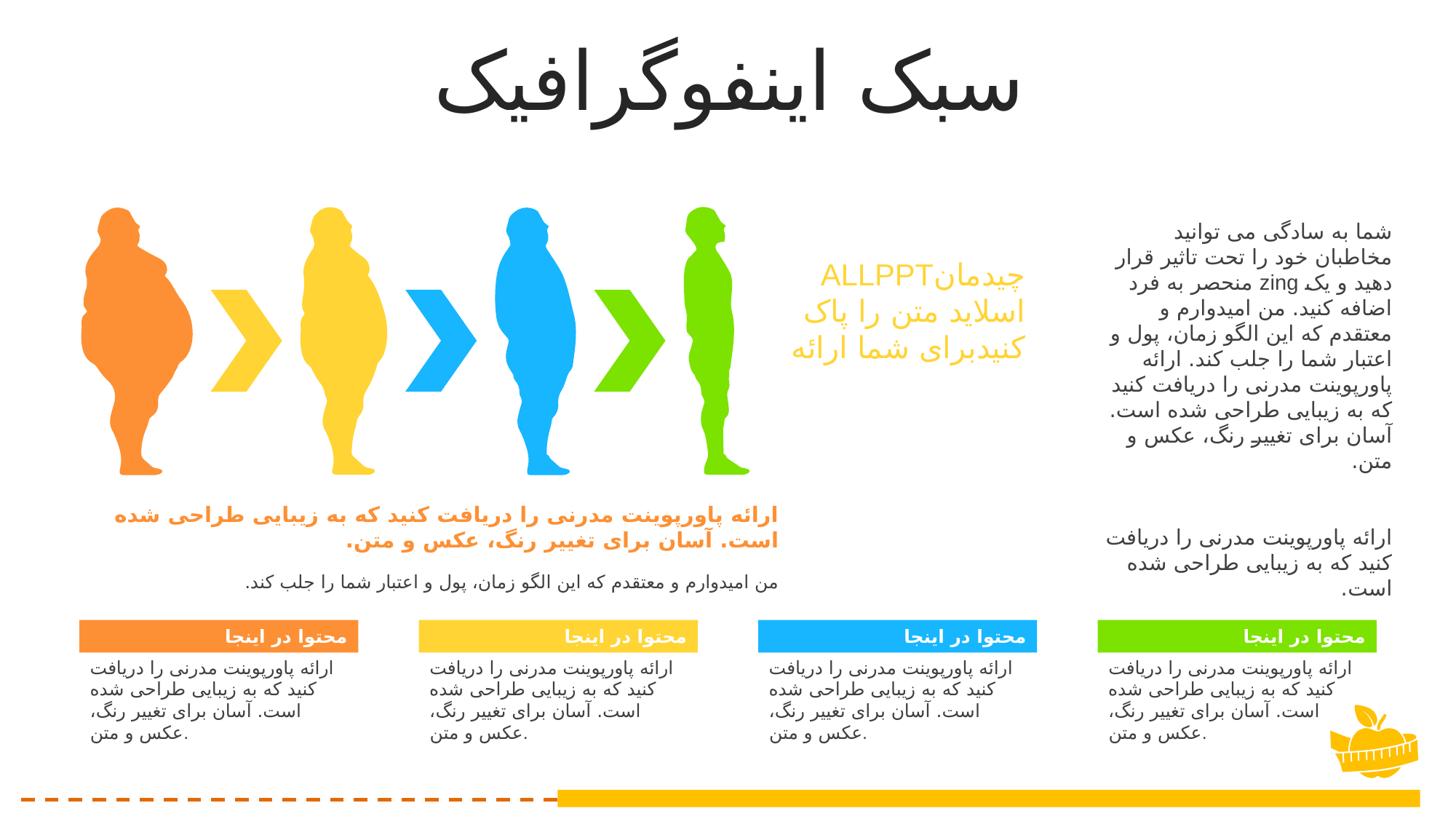

سبک اینفوگرافیک

شما به سادگی می توانید مخاطبان خود را تحت تاثیر قرار دهید و یک zing منحصر به فرد اضافه کنید. من امیدوارم و معتقدم که این الگو زمان، پول و اعتبار شما را جلب کند. ارائه پاورپوینت مدرنی را دریافت کنید که به زیبایی طراحی شده است. آسان برای تغییر رنگ، عکس و متن.

ارائه پاورپوینت مدرنی را دریافت کنید که به زیبایی طراحی شده است.
ALLPPTچیدمان اسلاید متن را پاک کنیدبرای شما ارائه
ارائه پاورپوینت مدرنی را دریافت کنید که به زیبایی طراحی شده است. آسان برای تغییر رنگ، عکس و متن.
من امیدوارم و معتقدم که این الگو زمان، پول و اعتبار شما را جلب کند.
محتوا در اینجا
ارائه پاورپوینت مدرنی را دریافت کنید که به زیبایی طراحی شده است. آسان برای تغییر رنگ، عکس و متن.
محتوا در اینجا
ارائه پاورپوینت مدرنی را دریافت کنید که به زیبایی طراحی شده است. آسان برای تغییر رنگ، عکس و متن.
محتوا در اینجا
ارائه پاورپوینت مدرنی را دریافت کنید که به زیبایی طراحی شده است. آسان برای تغییر رنگ، عکس و متن.
محتوا در اینجا
ارائه پاورپوینت مدرنی را دریافت کنید که به زیبایی طراحی شده است. آسان برای تغییر رنگ، عکس و متن.